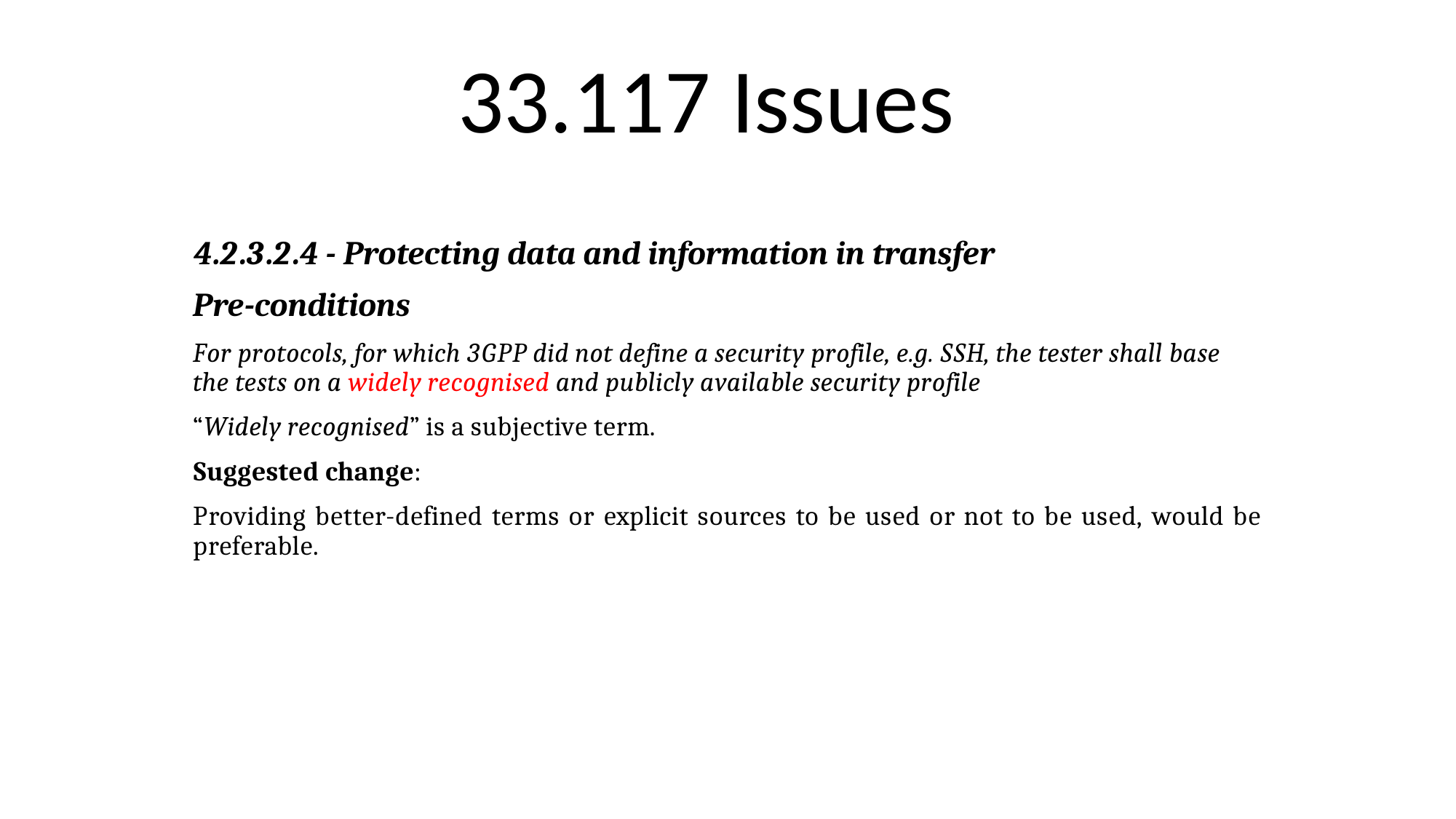

# 33.117 Issues
4.2.3.2.4 - Protecting data and information in transfer
Pre-conditions
For protocols, for which 3GPP did not define a security profile, e.g. SSH, the tester shall base the tests on a widely recognised and publicly available security profile
“Widely recognised” is a subjective term.
Suggested change:
Providing better-defined terms or explicit sources to be used or not to be used, would be preferable.